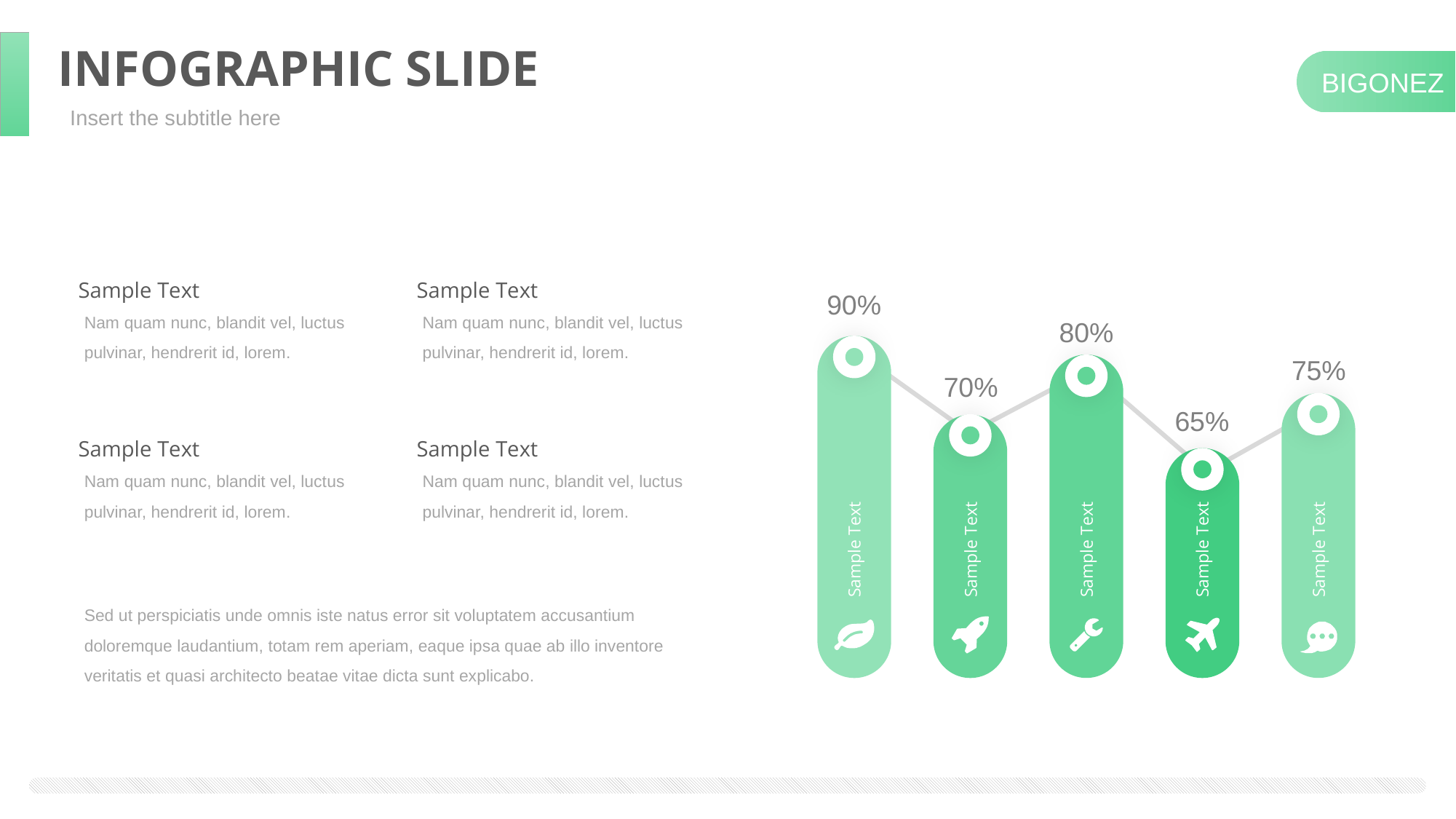

INFOGRAPHIC SLIDE
BIGONEZ
Insert the subtitle here
Sample Text
Sample Text
90%
Nam quam nunc, blandit vel, luctus pulvinar, hendrerit id, lorem.
Nam quam nunc, blandit vel, luctus pulvinar, hendrerit id, lorem.
80%

75%

70%

65%

Sample Text
Sample Text

Nam quam nunc, blandit vel, luctus pulvinar, hendrerit id, lorem.
Nam quam nunc, blandit vel, luctus pulvinar, hendrerit id, lorem.
Sample Text
Sample Text
Sample Text
Sample Text
Sample Text
Sed ut perspiciatis unde omnis iste natus error sit voluptatem accusantium doloremque laudantium, totam rem aperiam, eaque ipsa quae ab illo inventore veritatis et quasi architecto beatae vitae dicta sunt explicabo.